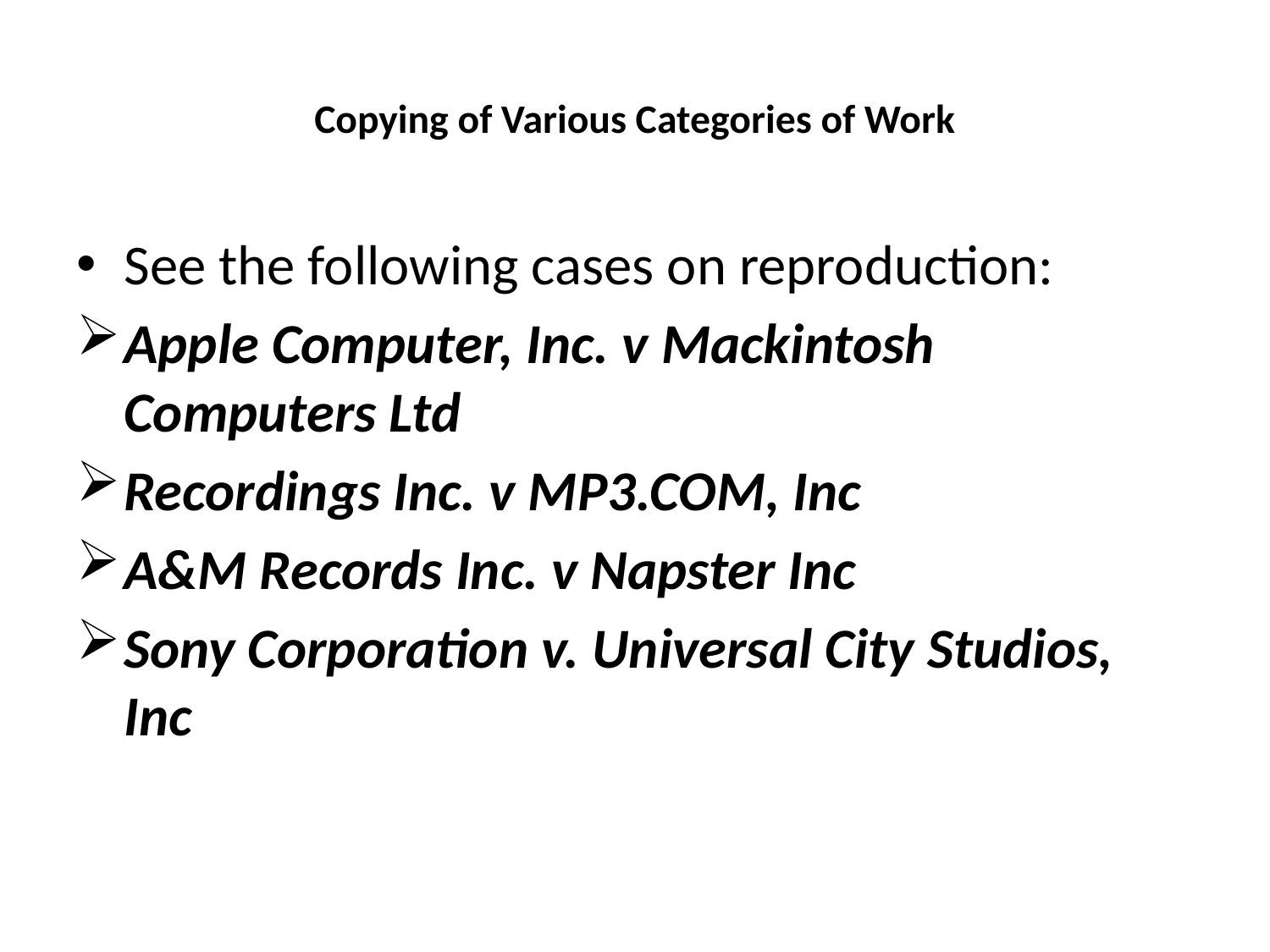

# Copying of Various Categories of Work
See the following cases on reproduction:
Apple Computer, Inc. v Mackintosh Computers Ltd
Recordings Inc. v MP3.COM, Inc
A&M Records Inc. v Napster Inc
Sony Corporation v. Universal City Studios, Inc